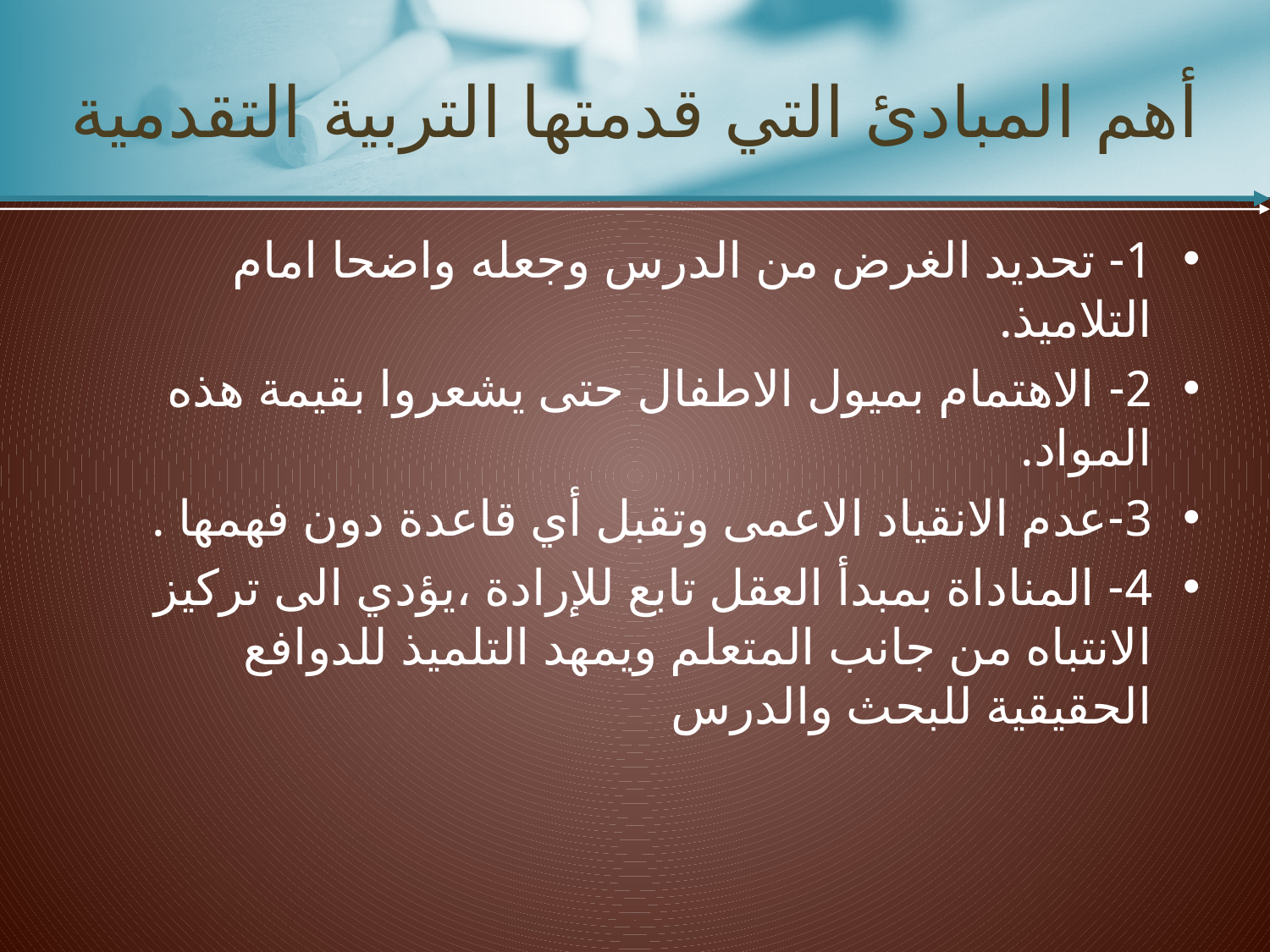

# أهم المبادئ التي قدمتها التربية التقدمية
1- تحديد الغرض من الدرس وجعله واضحا امام التلاميذ.
2- الاهتمام بميول الاطفال حتى يشعروا بقيمة هذه المواد.
3-عدم الانقياد الاعمى وتقبل أي قاعدة دون فهمها .
4- المناداة بمبدأ العقل تابع للإرادة ،يؤدي الى تركيز الانتباه من جانب المتعلم ويمهد التلميذ للدوافع الحقيقية للبحث والدرس